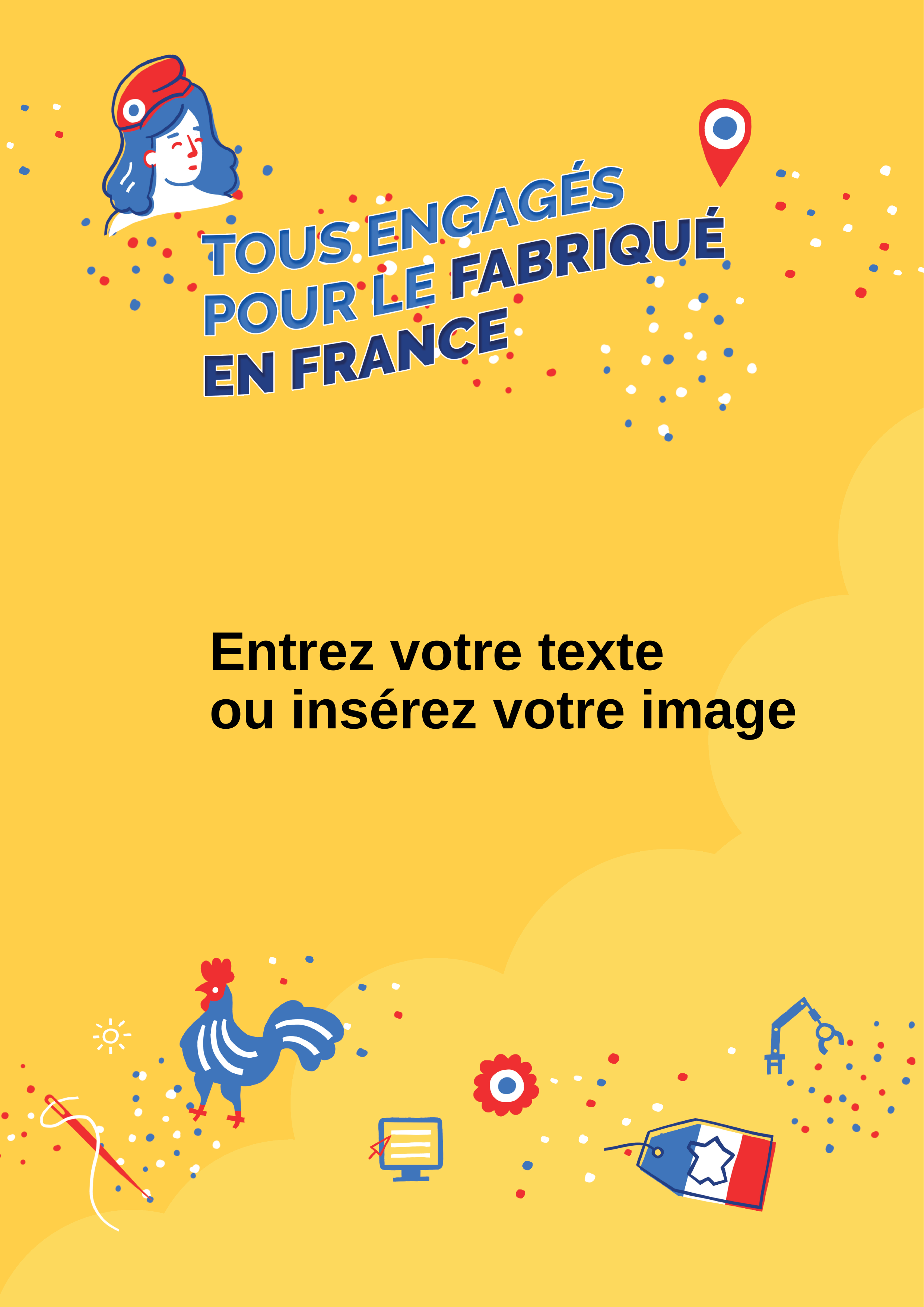

# Entrez votre texte ou insérez votre image